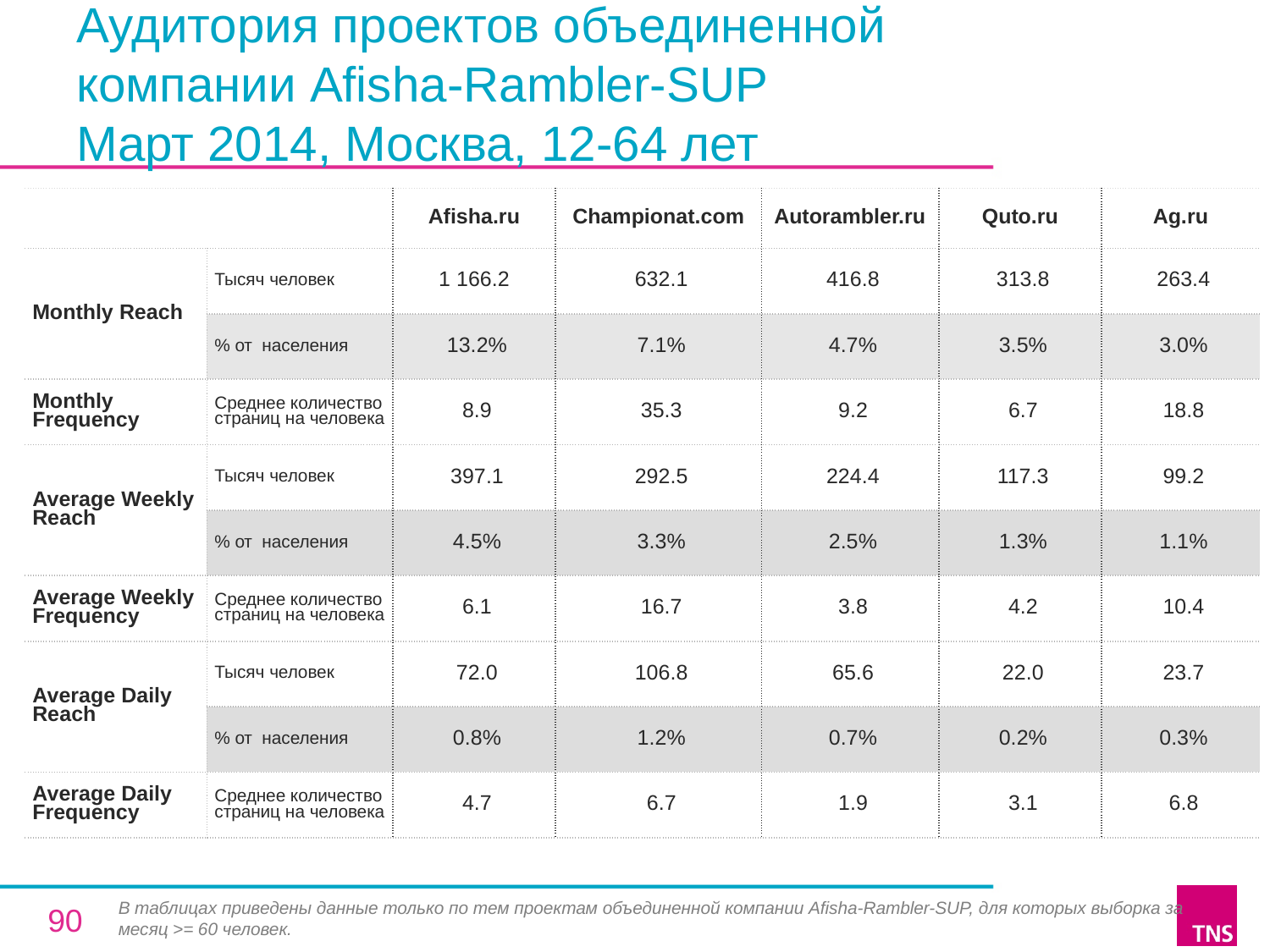

# Аудитория проектов объединенной
компании Afisha-Rambler-SUP
Март 2014, Москва, 12-64 лет
|  |  | Afisha.ru | Championat.com | Autorambler.ru | Quto.ru | Ag.ru |
| --- | --- | --- | --- | --- | --- | --- |
| Monthly Reach | Тысяч человек | 1 166.2 | 632.1 | 416.8 | 313.8 | 263.4 |
|  | % от населения | 13.2% | 7.1% | 4.7% | 3.5% | 3.0% |
| Monthly Frequency | Среднее количество страниц на человека | 8.9 | 35.3 | 9.2 | 6.7 | 18.8 |
| Average Weekly Reach | Тысяч человек | 397.1 | 292.5 | 224.4 | 117.3 | 99.2 |
|  | % от населения | 4.5% | 3.3% | 2.5% | 1.3% | 1.1% |
| Average Weekly Frequency | Среднее количество страниц на человека | 6.1 | 16.7 | 3.8 | 4.2 | 10.4 |
| Average Daily Reach | Тысяч человек | 72.0 | 106.8 | 65.6 | 22.0 | 23.7 |
|  | % от населения | 0.8% | 1.2% | 0.7% | 0.2% | 0.3% |
| Average Daily Frequency | Среднее количество страниц на человека | 4.7 | 6.7 | 1.9 | 3.1 | 6.8 |
В таблицах приведены данные только по тем проектам объединенной компании Afisha-Rambler-SUP, для которых выборка за месяц >= 60 человек.
90